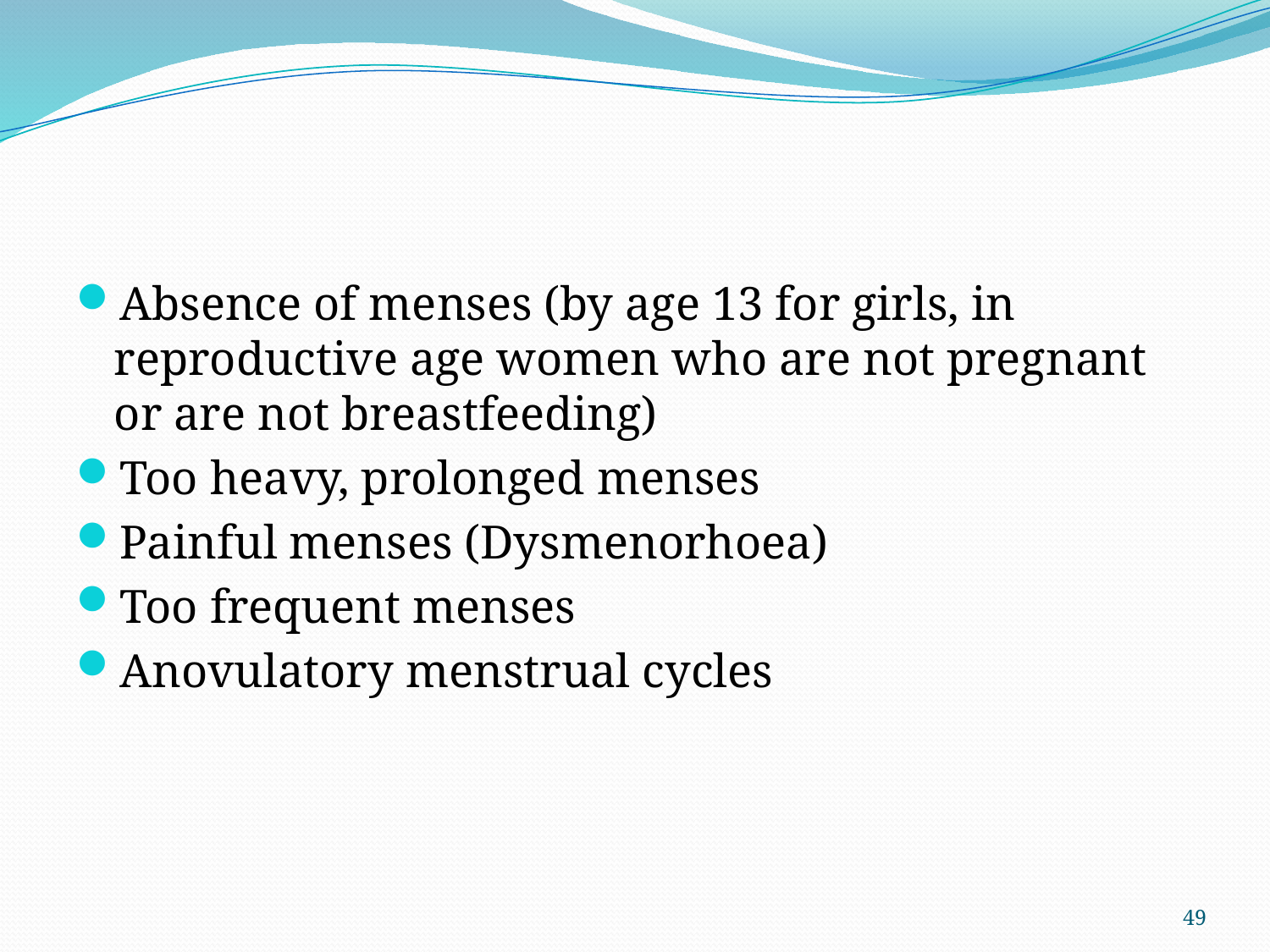

#
Absence of menses (by age 13 for girls, in reproductive age women who are not pregnant or are not breastfeeding)
Too heavy, prolonged menses
Painful menses (Dysmenorhoea)
Too frequent menses
Anovulatory menstrual cycles
49